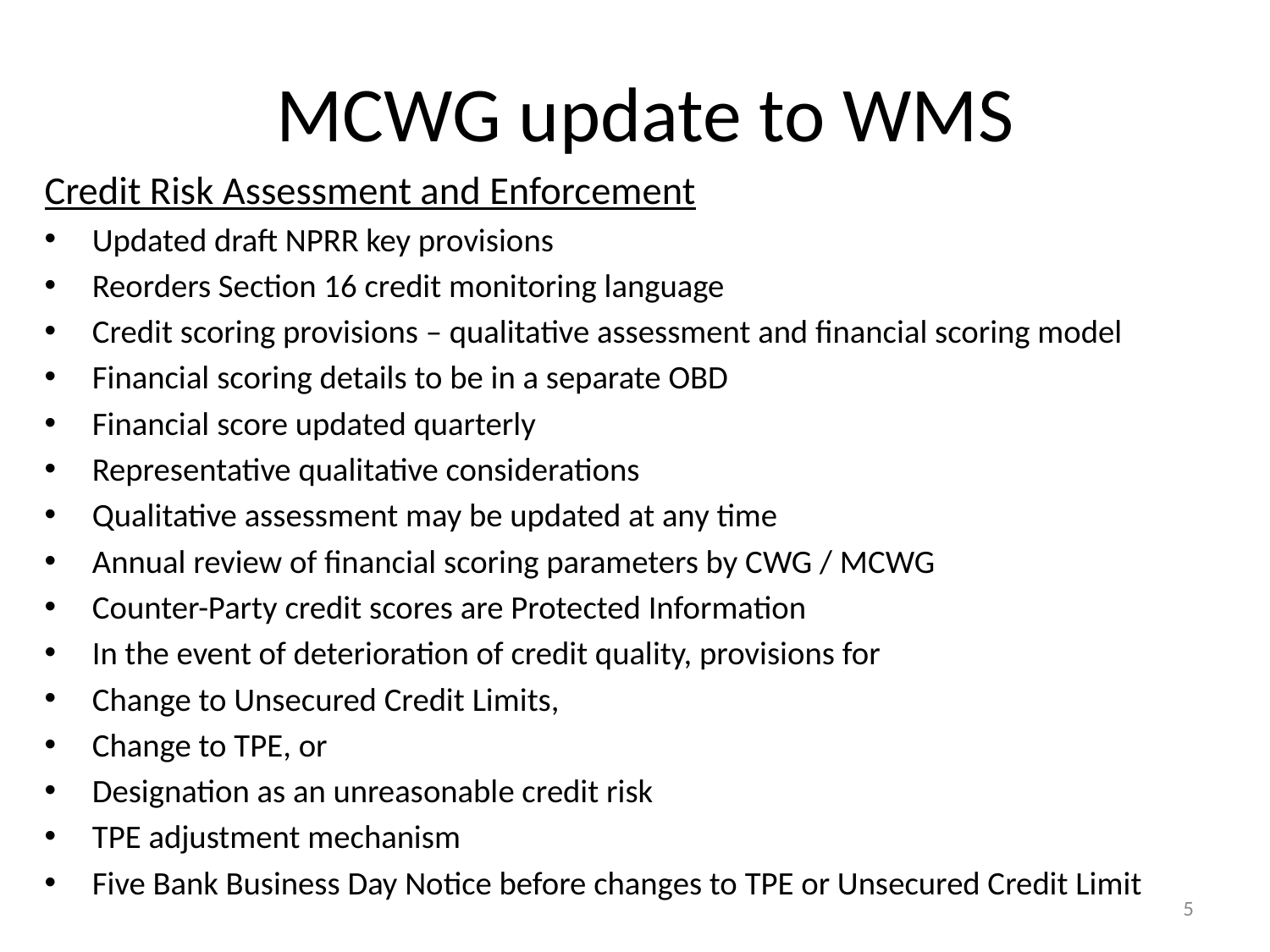

# MCWG update to WMS
Credit Risk Assessment and Enforcement
Updated draft NPRR key provisions
Reorders Section 16 credit monitoring language
Credit scoring provisions – qualitative assessment and financial scoring model
Financial scoring details to be in a separate OBD
Financial score updated quarterly
Representative qualitative considerations
Qualitative assessment may be updated at any time
Annual review of financial scoring parameters by CWG / MCWG
Counter-Party credit scores are Protected Information
In the event of deterioration of credit quality, provisions for
Change to Unsecured Credit Limits,
Change to TPE, or
Designation as an unreasonable credit risk
TPE adjustment mechanism
Five Bank Business Day Notice before changes to TPE or Unsecured Credit Limit
5